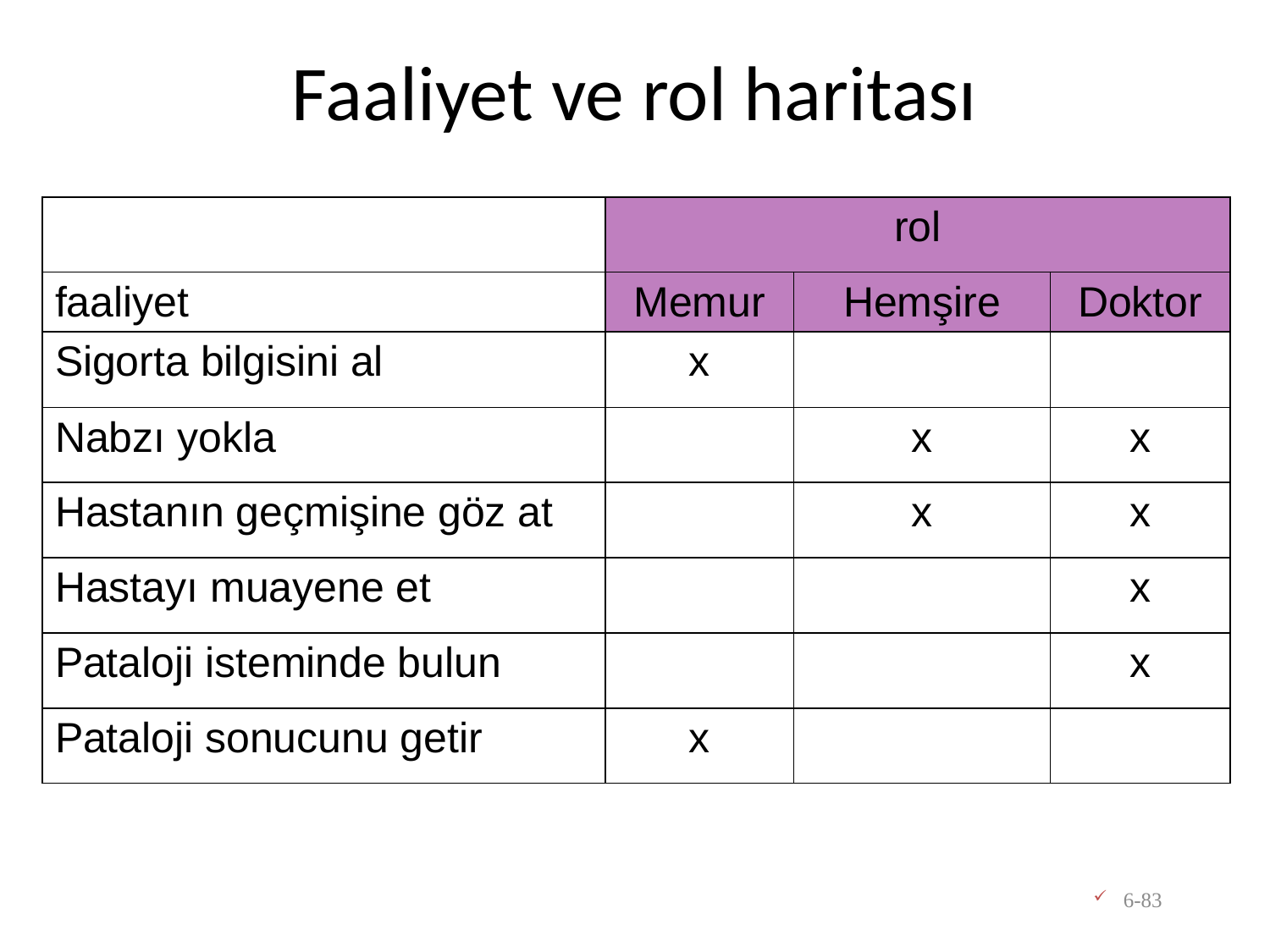

# Faaliyet ve rol haritası
|  | rol |  |  |
| --- | --- | --- | --- |
| faaliyet | Memur | Hemşire | Doktor |
| Sigorta bilgisini al | x |  |  |
| Nabzı yokla |  | x | x |
| Hastanın geçmişine göz at |  | x | x |
| Hastayı muayene et |  |  | x |
| Pataloji isteminde bulun |  |  | x |
| Pataloji sonucunu getir | x |  |  |
6-83